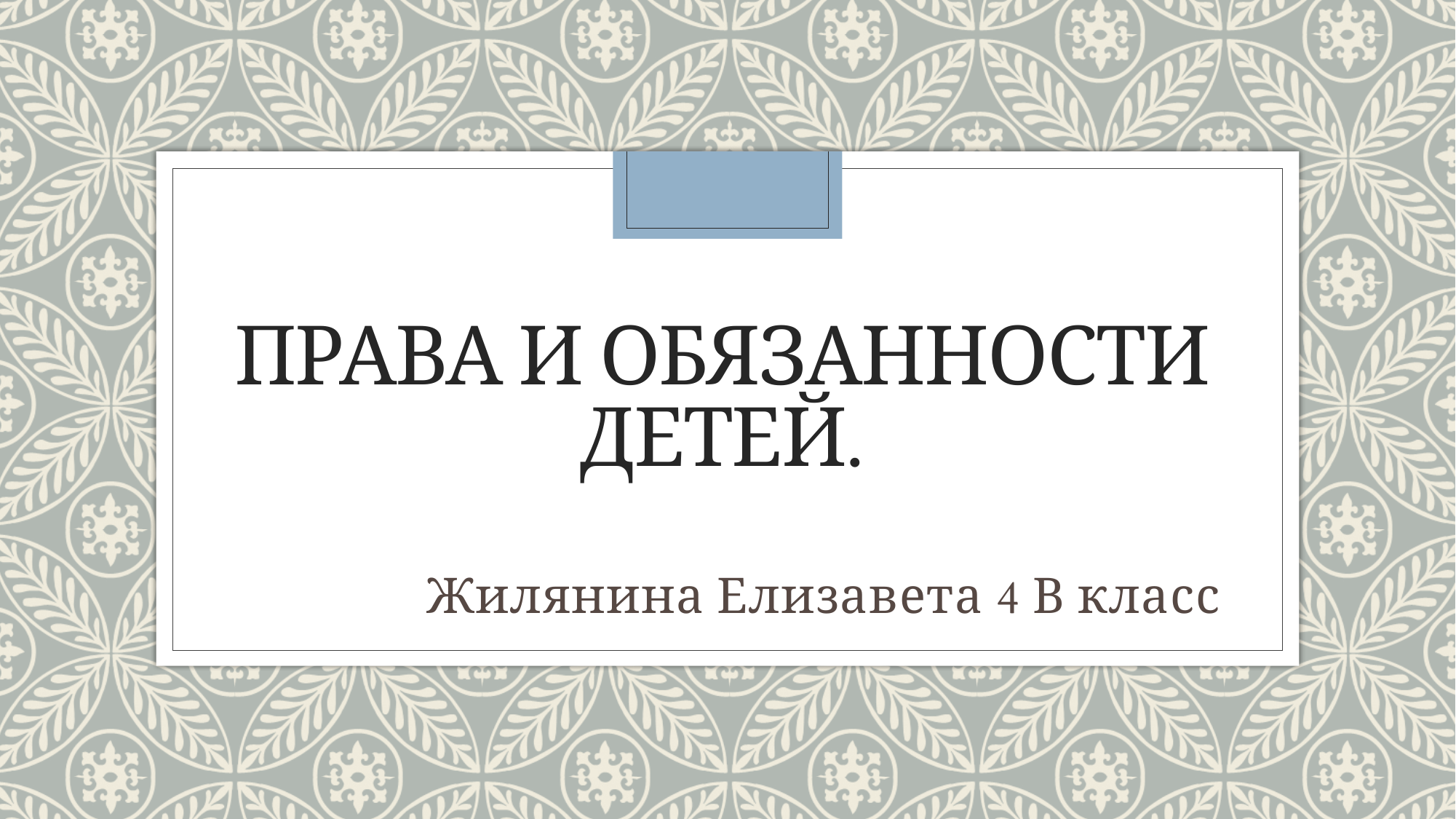

# Права и обязанности детей.
Жилянина Елизавета 4 В класс